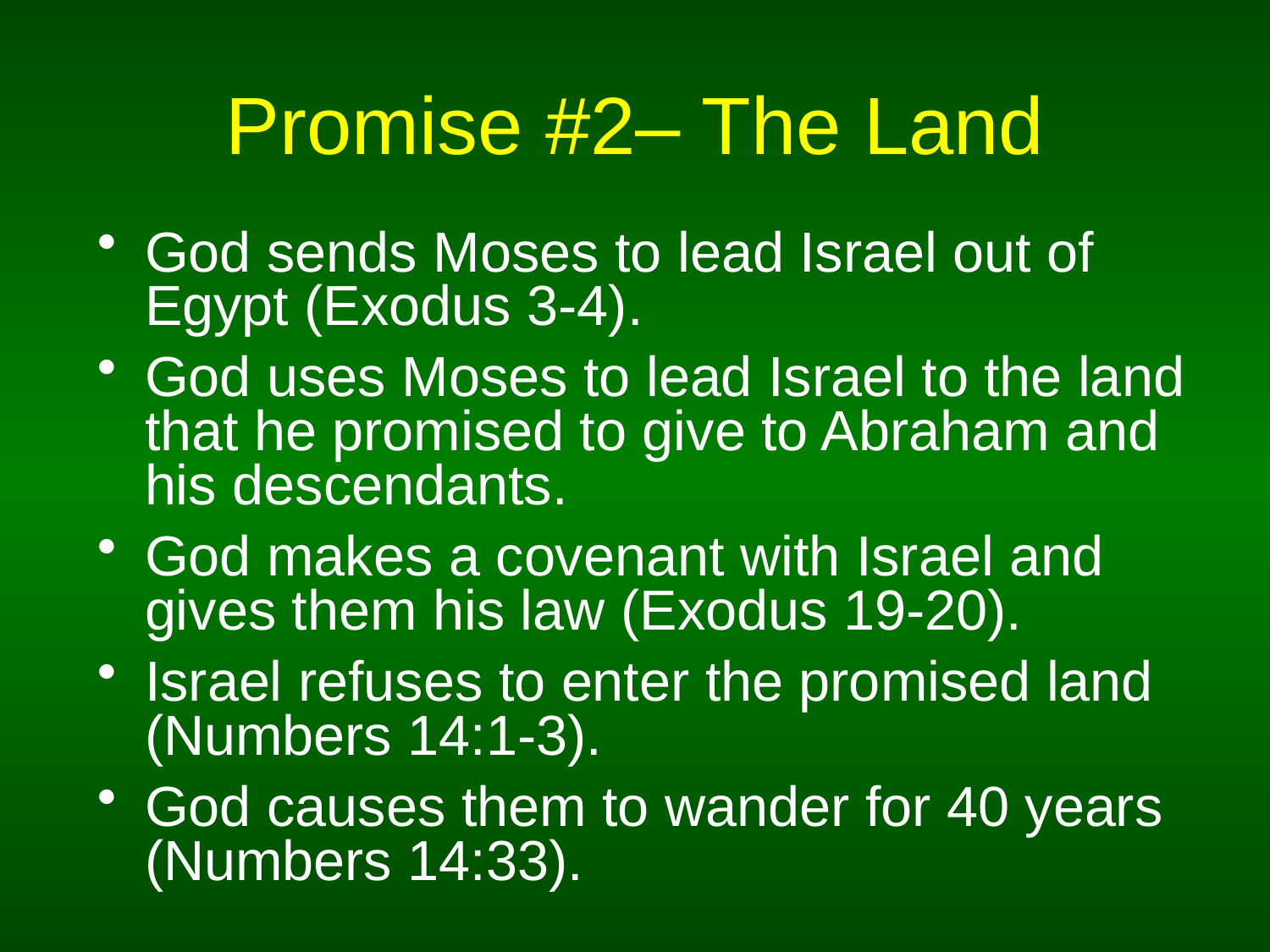

# Promise #2– The Land
God sends Moses to lead Israel out of Egypt (Exodus 3-4).
God uses Moses to lead Israel to the land that he promised to give to Abraham and his descendants.
God makes a covenant with Israel and gives them his law (Exodus 19-20).
Israel refuses to enter the promised land (Numbers 14:1-3).
God causes them to wander for 40 years (Numbers 14:33).